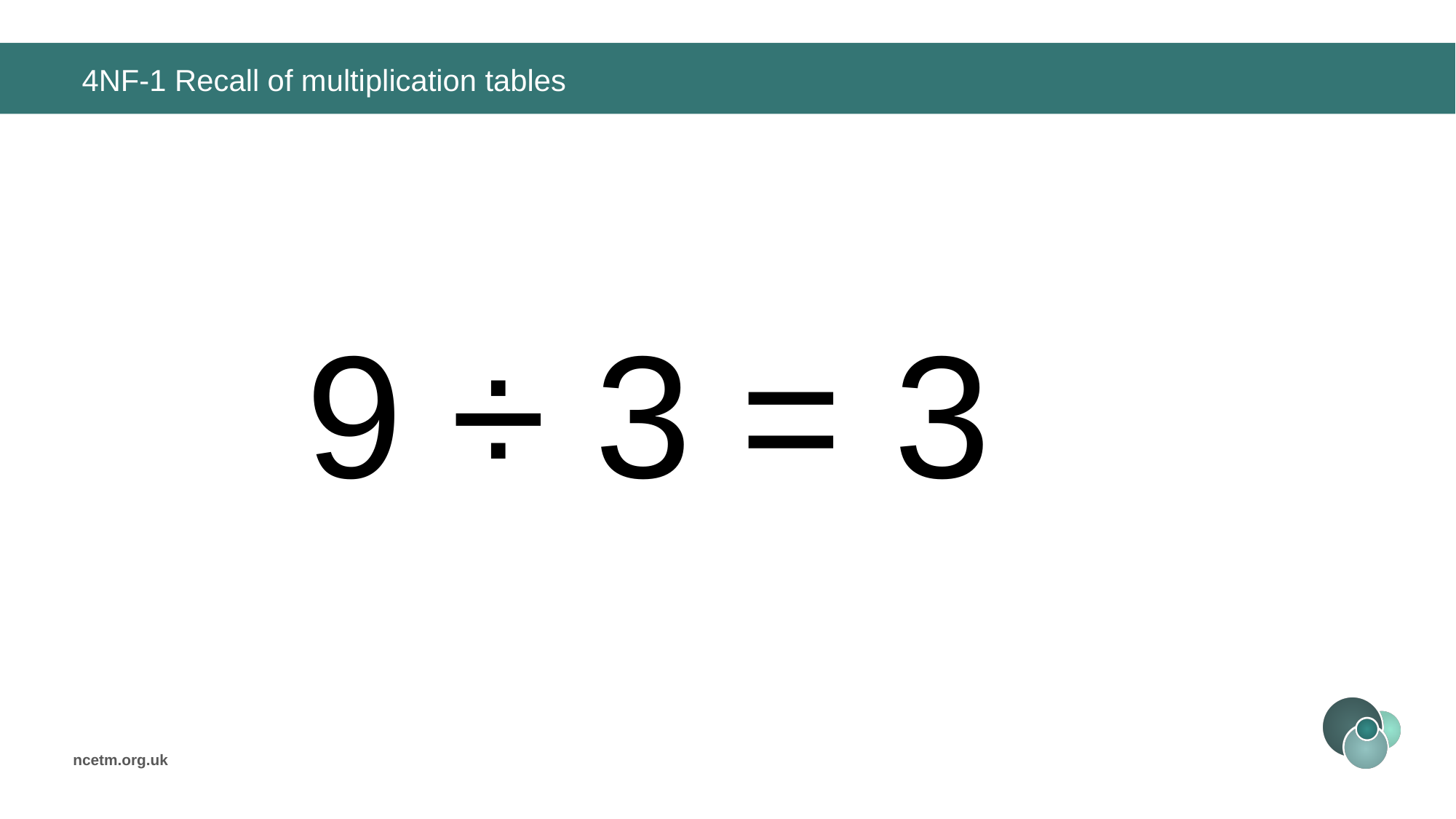

# 4NF-1 Recall of multiplication tables
9 ÷ 3 =
3